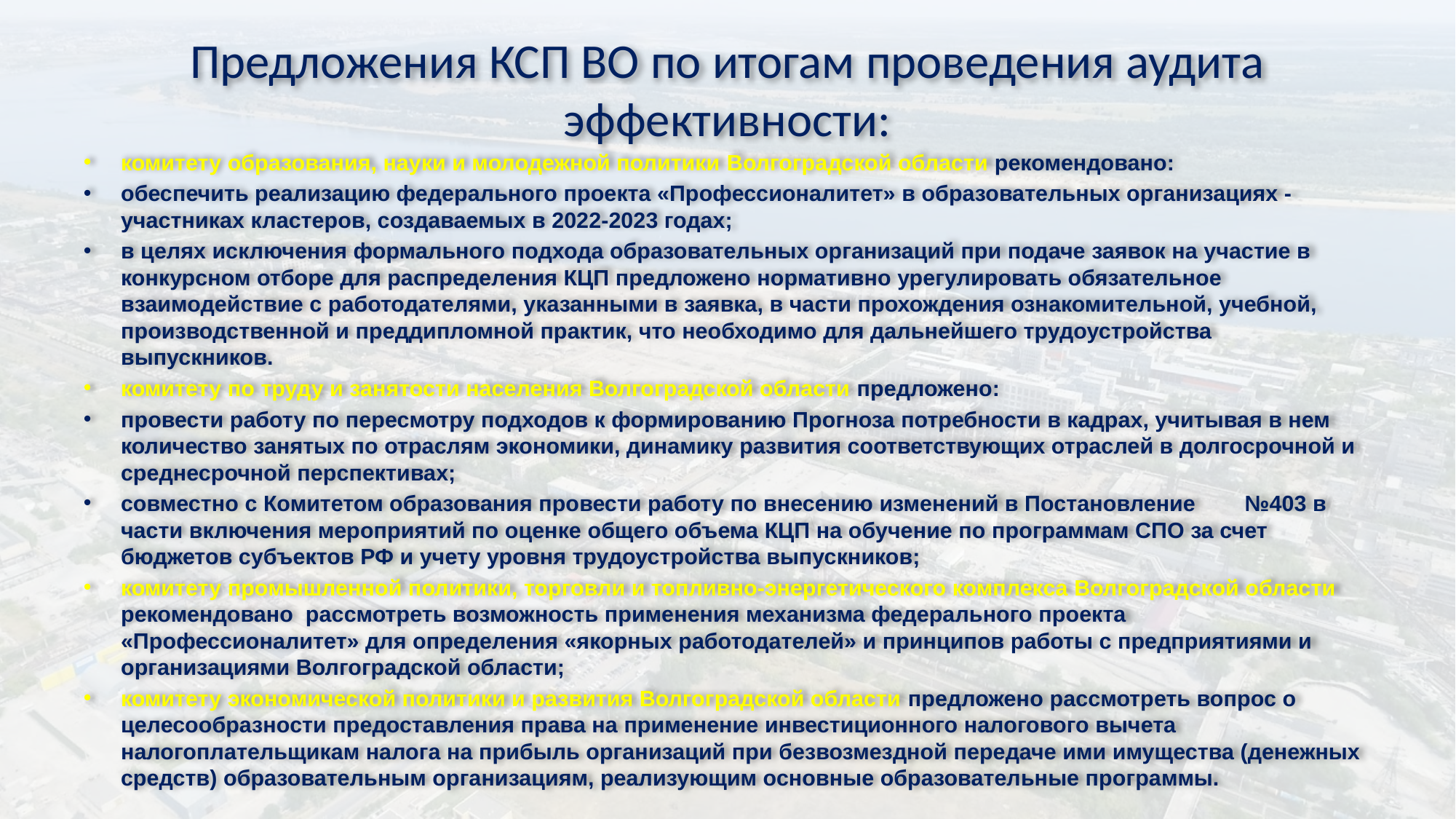

# Предложения КСП ВО по итогам проведения аудита эффективности:
комитету образования, науки и молодежной политики Волгоградской области рекомендовано:
обеспечить реализацию федерального проекта «Профессионалитет» в образовательных организациях - участниках кластеров, создаваемых в 2022-2023 годах;
в целях исключения формального подхода образовательных организаций при подаче заявок на участие в конкурсном отборе для распределения КЦП предложено нормативно урегулировать обязательное взаимодействие с работодателями, указанными в заявка, в части прохождения ознакомительной, учебной, производственной и преддипломной практик, что необходимо для дальнейшего трудоустройства выпускников.
комитету по труду и занятости населения Волгоградской области предложено:
провести работу по пересмотру подходов к формированию Прогноза потребности в кадрах, учитывая в нем количество занятых по отраслям экономики, динамику развития соответствующих отраслей в долгосрочной и среднесрочной перспективах;
совместно с Комитетом образования провести работу по внесению изменений в Постановление        №403 в части включения мероприятий по оценке общего объема КЦП на обучение по программам СПО за счет бюджетов субъектов РФ и учету уровня трудоустройства выпускников;
комитету промышленной политики, торговли и топливно-энергетического комплекса Волгоградской области рекомендовано  рассмотреть возможность применения механизма федерального проекта «Профессионалитет» для определения «якорных работодателей» и принципов работы с предприятиями и организациями Волгоградской области;
комитету экономической политики и развития Волгоградской области предложено рассмотреть вопрос о целесообразности предоставления права на применение инвестиционного налогового вычета налогоплательщикам налога на прибыль организаций при безвозмездной передаче ими имущества (денежных средств) образовательным организациям, реализующим основные образовательные программы.